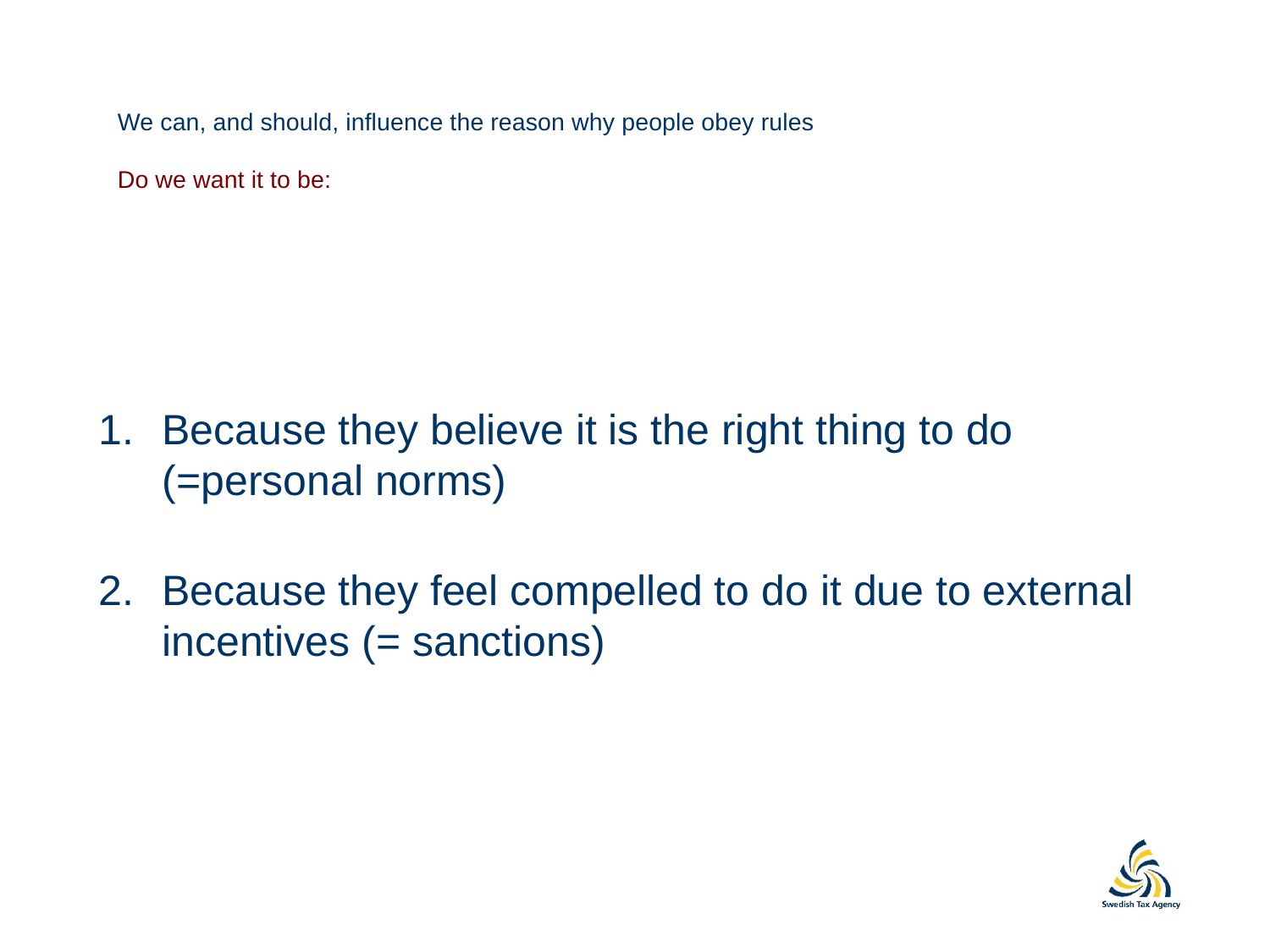

# We can, and should, influence the reason why people obey rules Do we want it to be:
Because they believe it is the right thing to do (=personal norms)
Because they feel compelled to do it due to external incentives (= sanctions)